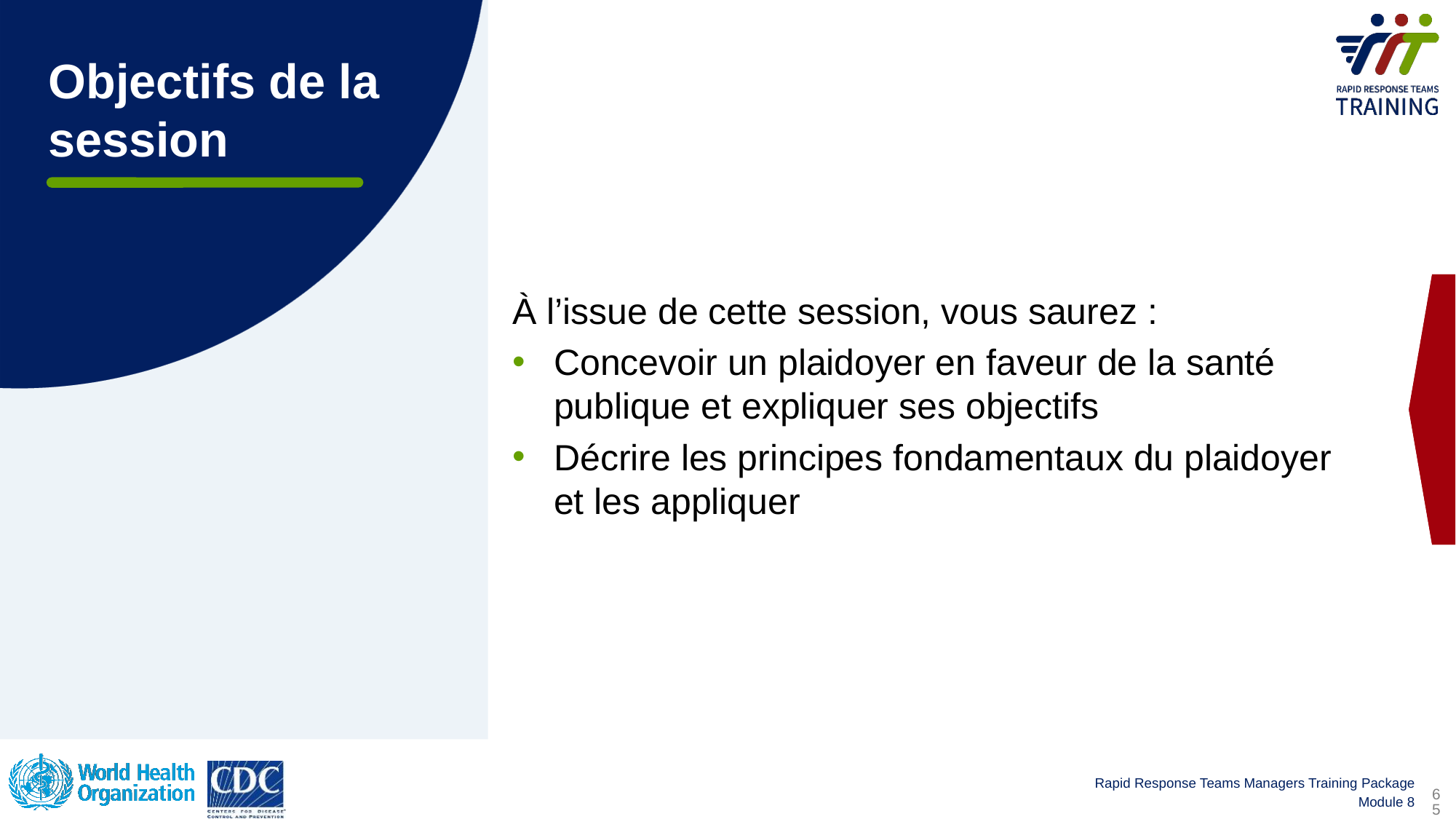

Objectifs de la session

À l’issue de cette session, vous saurez :
Concevoir un plaidoyer en faveur de la santé publique et expliquer ses objectifs
Décrire les principes fondamentaux du plaidoyer et les appliquer
65